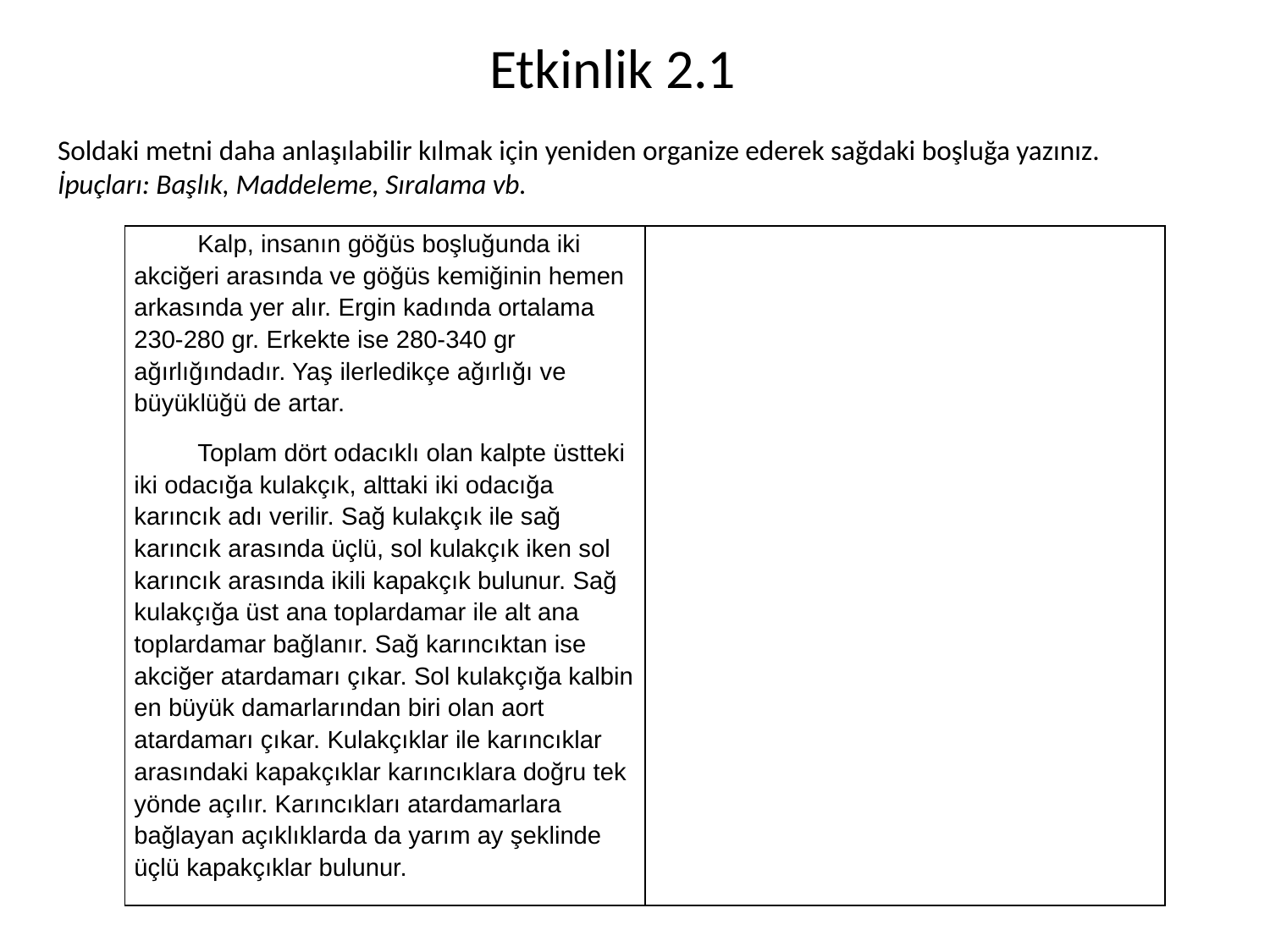

# Etkinlik 2.1
Soldaki metni daha anlaşılabilir kılmak için yeniden organize ederek sağdaki boşluğa yazınız.
İpuçları: Başlık, Maddeleme, Sıralama vb.
| Kalp, insanın göğüs boşluğunda iki akciğeri arasında ve göğüs kemiğinin hemen arkasında yer alır. Ergin kadında ortalama 230-280 gr. Erkekte ise 280-340 gr ağırlığındadır. Yaş ilerledikçe ağırlığı ve büyüklüğü de artar. Toplam dört odacıklı olan kalpte üstteki iki odacığa kulakçık, alttaki iki odacığa karıncık adı verilir. Sağ kulakçık ile sağ karıncık arasında üçlü, sol kulakçık iken sol karıncık arasında ikili kapakçık bulunur. Sağ kulakçığa üst ana toplardamar ile alt ana toplardamar bağlanır. Sağ karıncıktan ise akciğer atardamarı çıkar. Sol kulakçığa kalbin en büyük damarlarından biri olan aort atardamarı çıkar. Kulakçıklar ile karıncıklar arasındaki kapakçıklar karıncıklara doğru tek yönde açılır. Karıncıkları atardamarlara bağlayan açıklıklarda da yarım ay şeklinde üçlü kapakçıklar bulunur. |  |
| --- | --- |